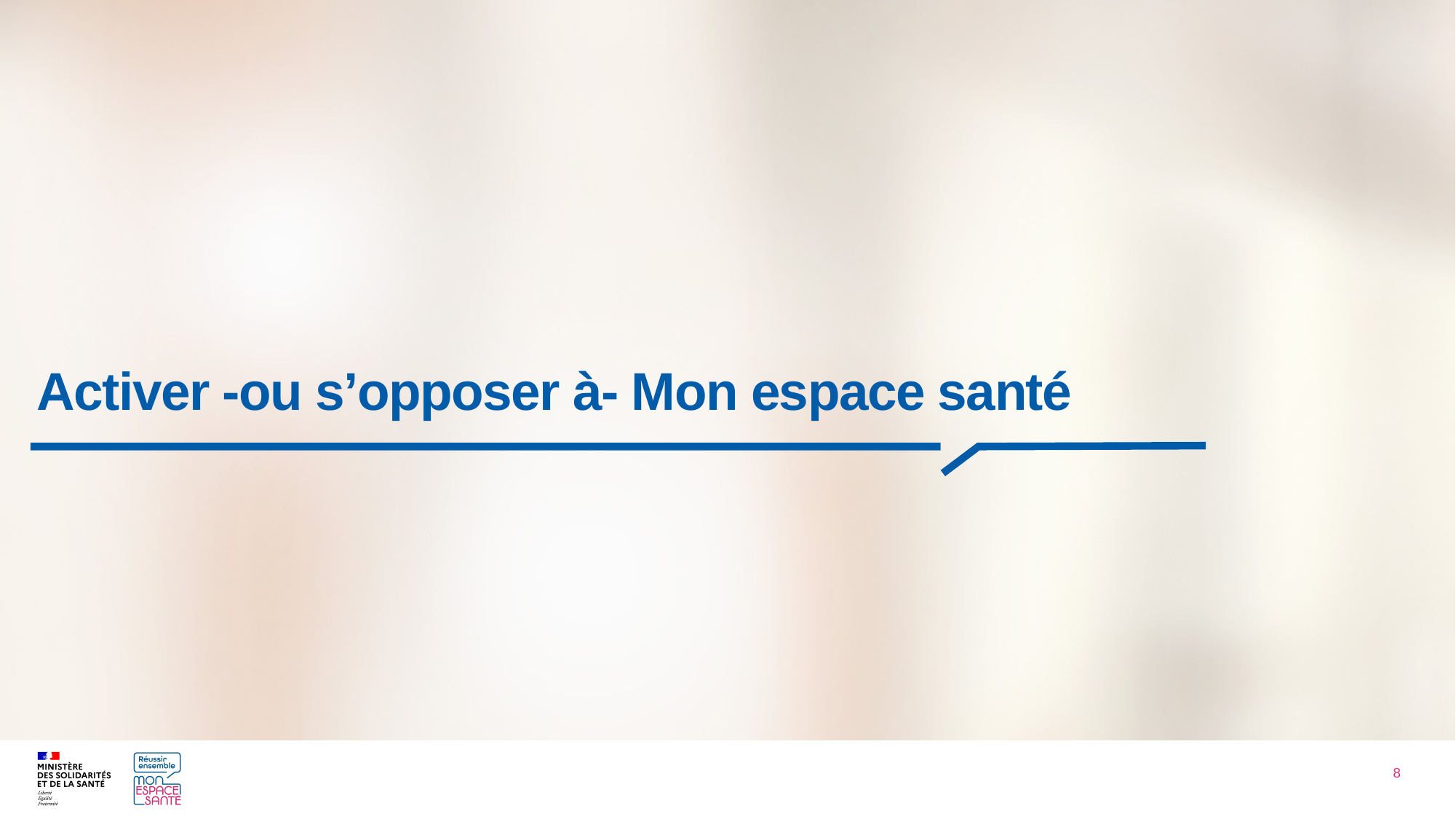

Activer -ou s’opposer à- Mon espace santé

8